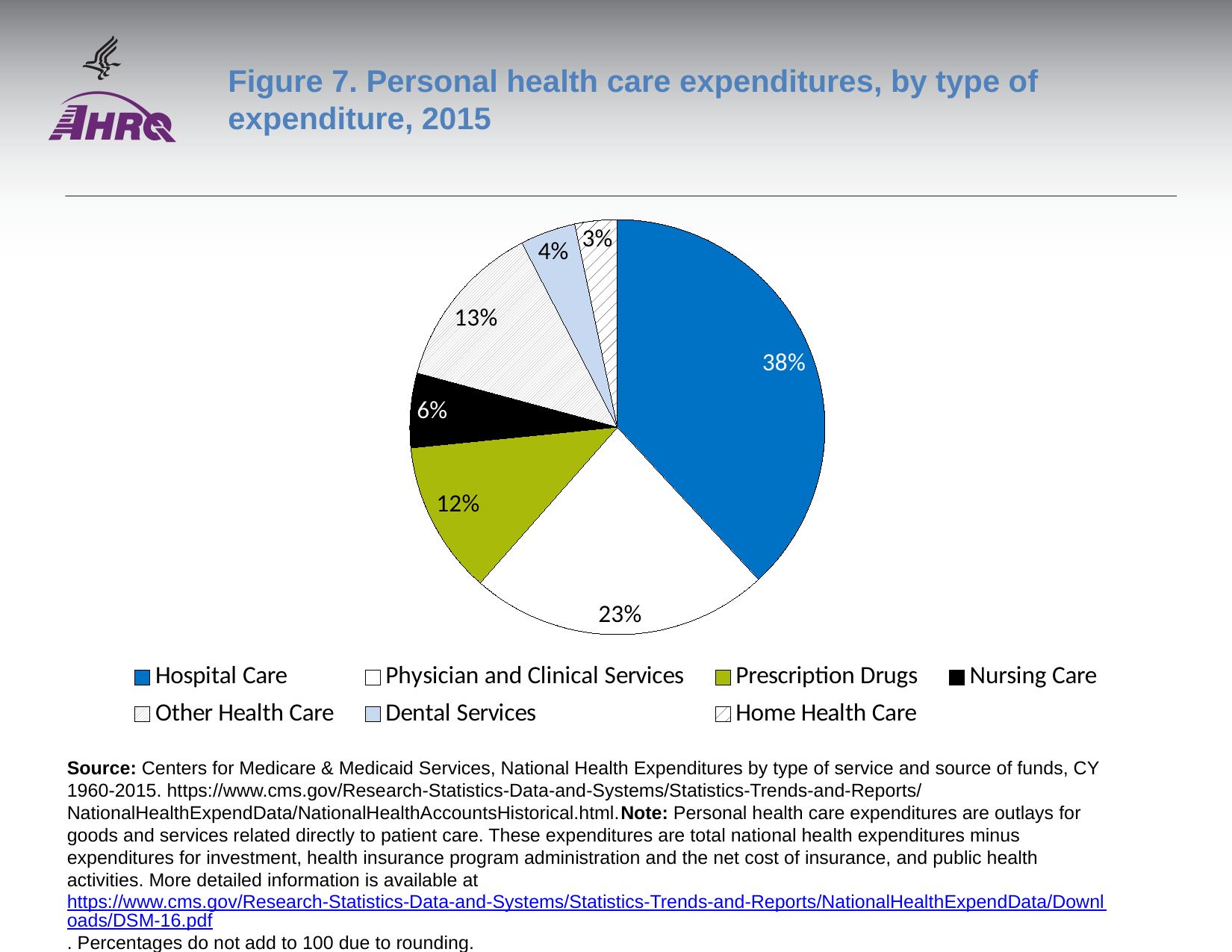

# Figure 7. Personal health care expenditures, by type of expenditure, 2015

### Chart

| Category | Column1 |
|---|---|
| Hospital Care | 0.381 |
| Physician and Clinical Services | 0.234 |
| Prescription Drugs | 0.119 |
| Nursing Care | 0.058 |
| Other Health Care | 0.132 |
| Dental Services | 0.043 |
| Home Health Care | 0.033 |
Source: Centers for Medicare & Medicaid Services, National Health Expenditures by type of service and source of funds, CY 1960-2015. https://www.cms.gov/Research-Statistics-Data-and-Systems/Statistics-Trends-and-Reports/NationalHealthExpendData/NationalHealthAccountsHistorical.html.Note: Personal health care expenditures are outlays for goods and services related directly to patient care. These expenditures are total national health expenditures minus expenditures for investment, health insurance program administration and the net cost of insurance, and public health activities. More detailed information is available at https://www.cms.gov/Research-Statistics-Data-and-Systems/Statistics-Trends-and-Reports/NationalHealthExpendData/Downloads/DSM-16.pdf. Percentages do not add to 100 due to rounding.